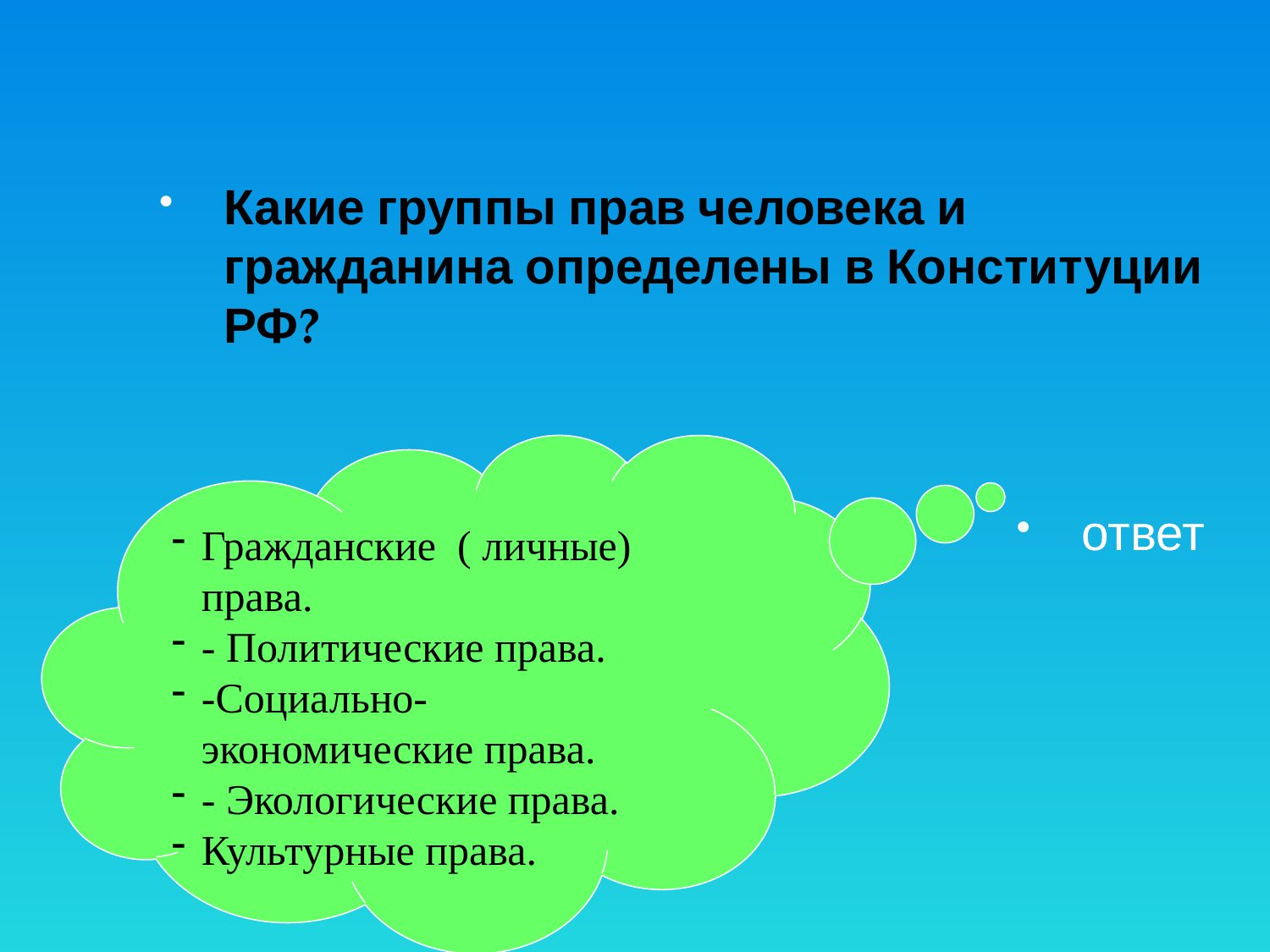

Какие группы прав человека и гражданина определены в Конституции РФ?

ответ
Гражданские  ( личные) права.
- Политические права.
-Социально- экономические права.
- Экологические права.
Культурные права.